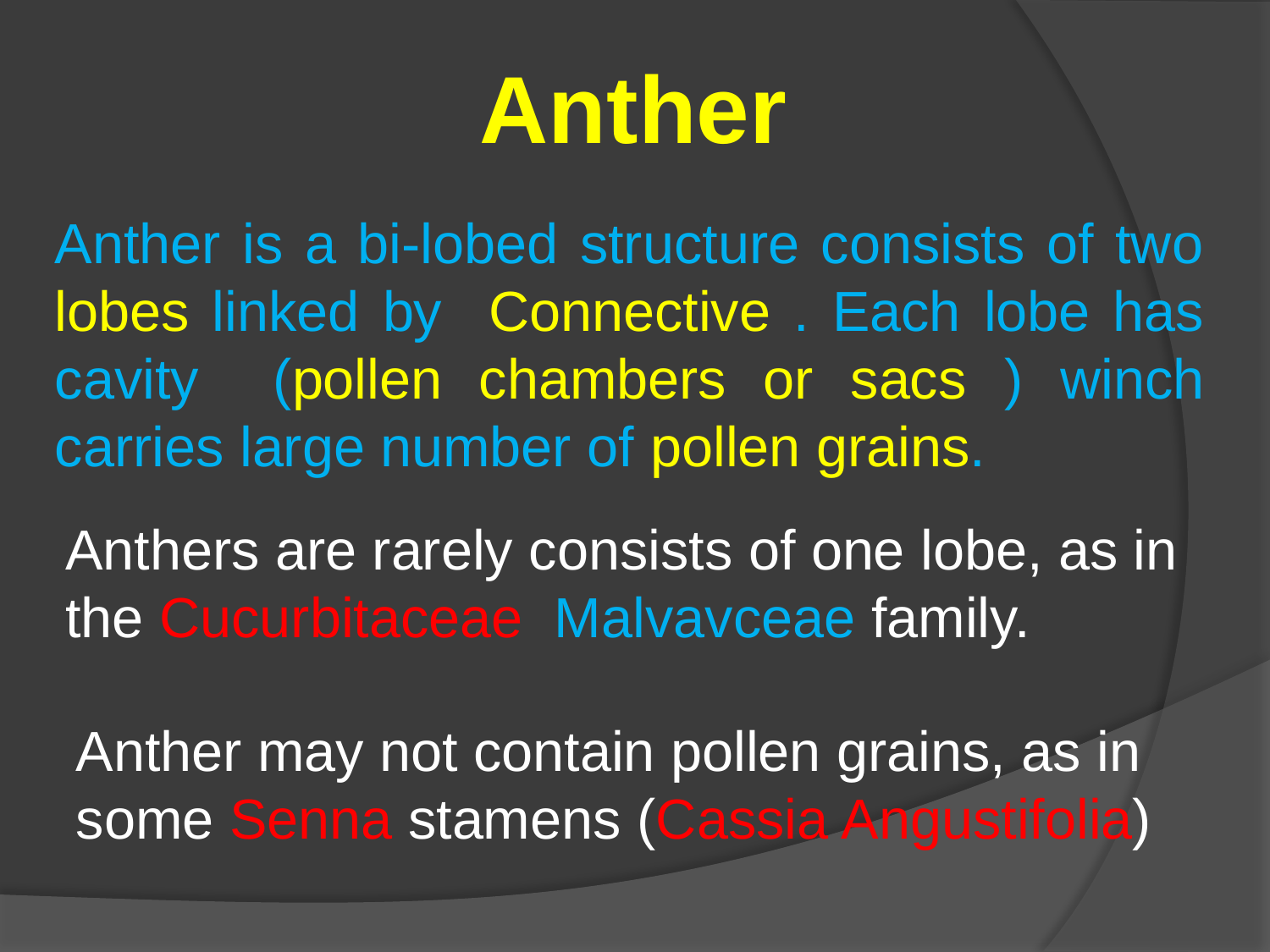

Anther
Anther is a bi-lobed structure consists of two lobes linked by  Connective . Each lobe has cavity  (pollen chambers or sacs ) winch carries large number of pollen grains.
Anthers are rarely consists of one lobe, as in the Cucurbitaceae  Malvavceae family.
Anther may not contain pollen grains, as in some Senna stamens (Cassia Angustifolia)